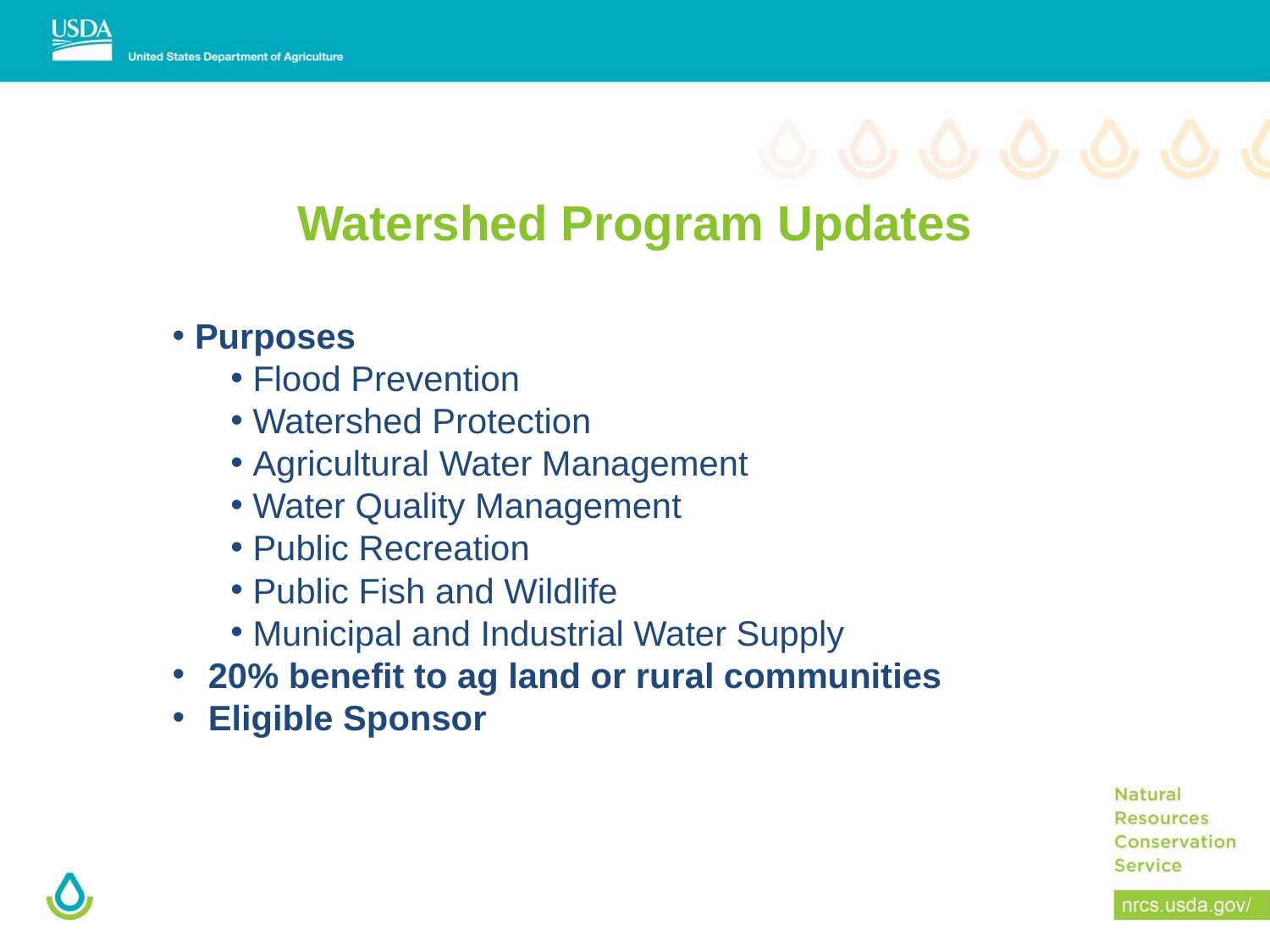

# Watershed Program Updates

Purposes
Flood Prevention
Watershed Protection
Agricultural Water Management
Water Quality Management
Public Recreation
Public Fish and Wildlife
Municipal and Industrial Water Supply
20% benefit to ag land or rural communities
Eligible Sponsor